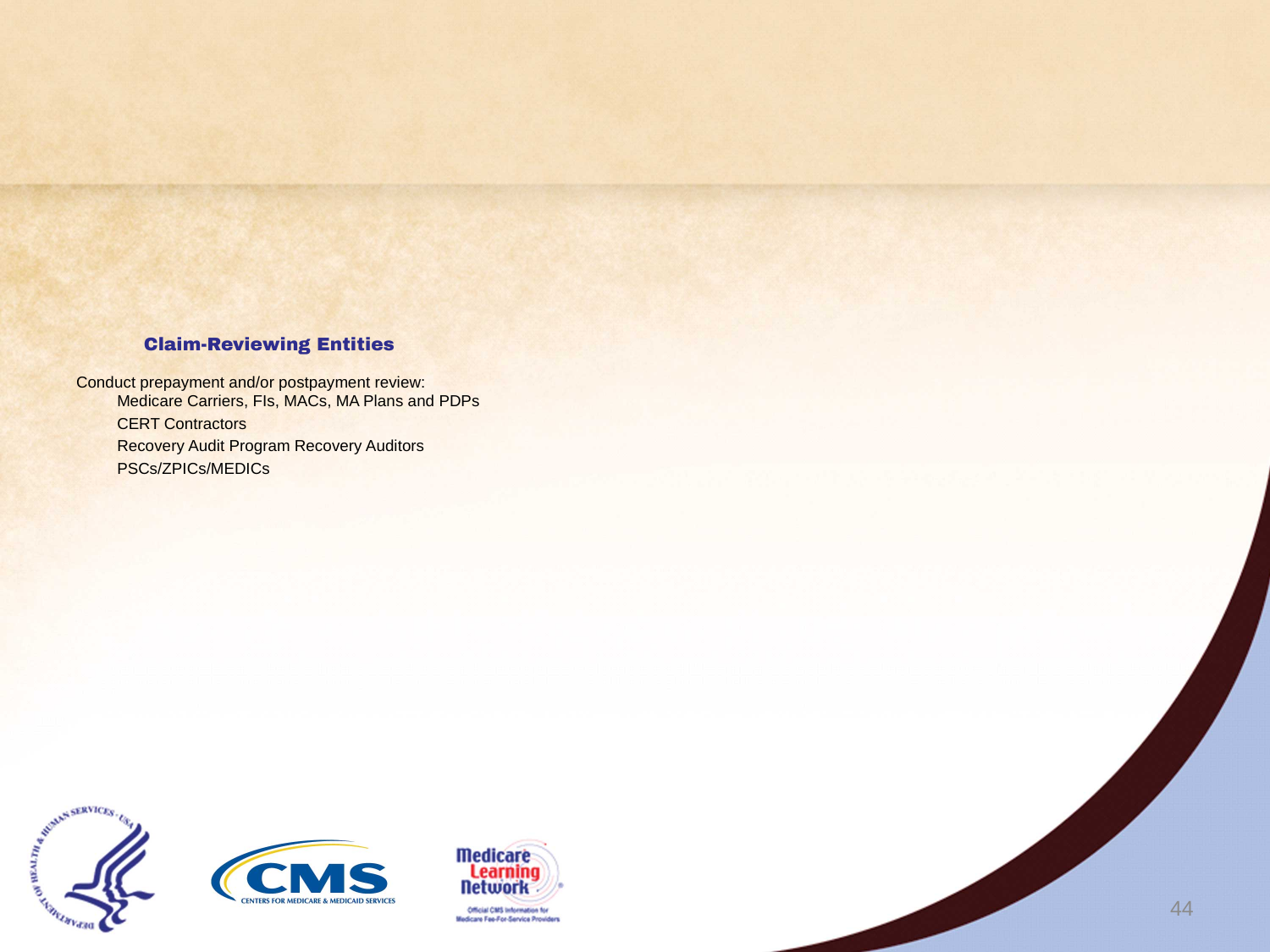

# Claim-Reviewing Entities Conduct prepayment and/or postpayment review:
Medicare Carriers, FIs, MACs, MA Plans and PDPs
CERT Contractors
Recovery Audit Program Recovery Auditors
PSCs/ZPICs/MEDICs

44